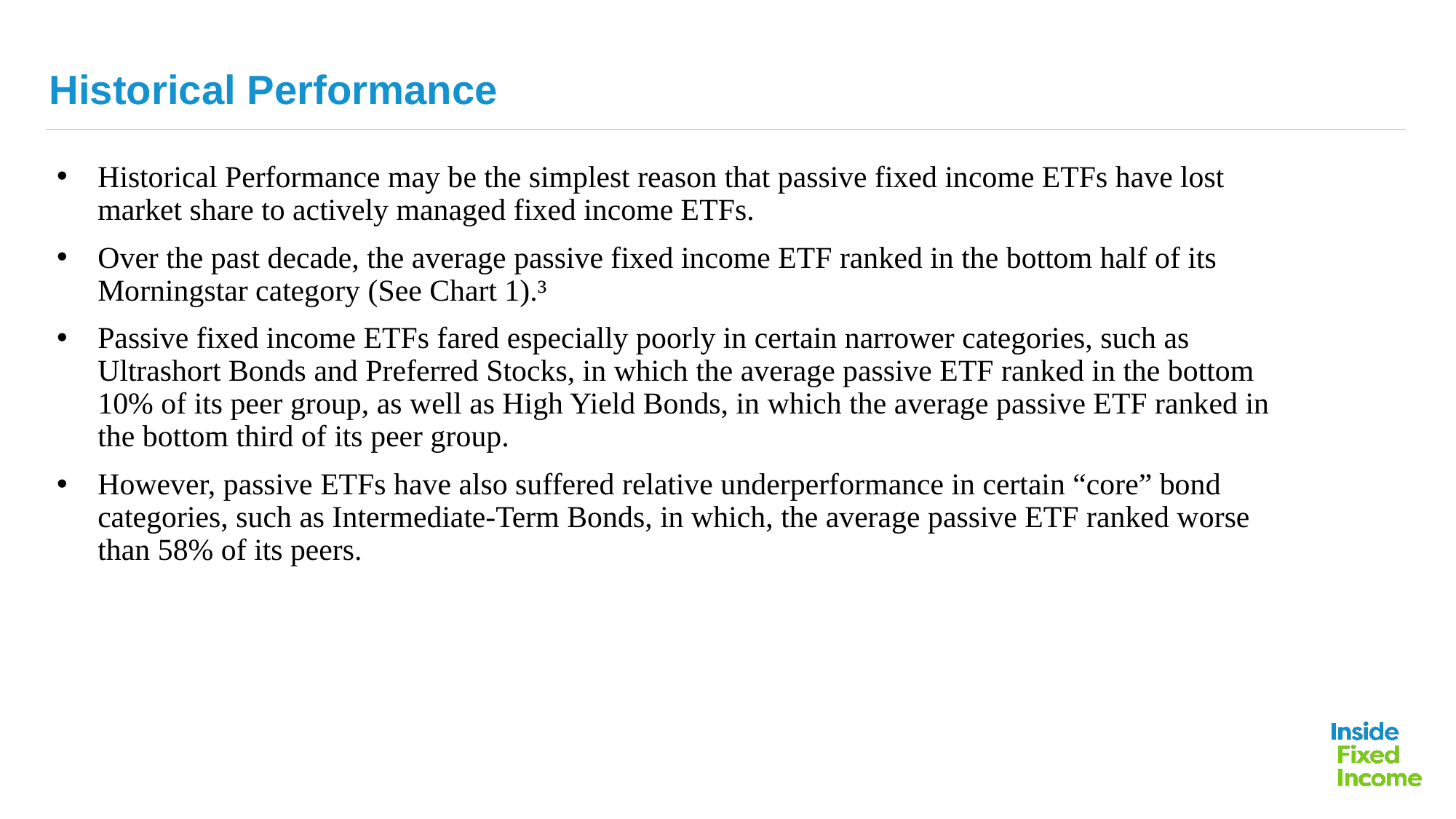

# Historical Performance
Historical Performance may be the simplest reason that passive fixed income ETFs have lost market share to actively managed fixed income ETFs.
Over the past decade, the average passive fixed income ETF ranked in the bottom half of its Morningstar category (See Chart 1).³
Passive fixed income ETFs fared especially poorly in certain narrower categories, such as Ultrashort Bonds and Preferred Stocks, in which the average passive ETF ranked in the bottom 10% of its peer group, as well as High Yield Bonds, in which the average passive ETF ranked in the bottom third of its peer group.
However, passive ETFs have also suffered relative underperformance in certain “core” bond categories, such as Intermediate-Term Bonds, in which, the average passive ETF ranked worse than 58% of its peers.